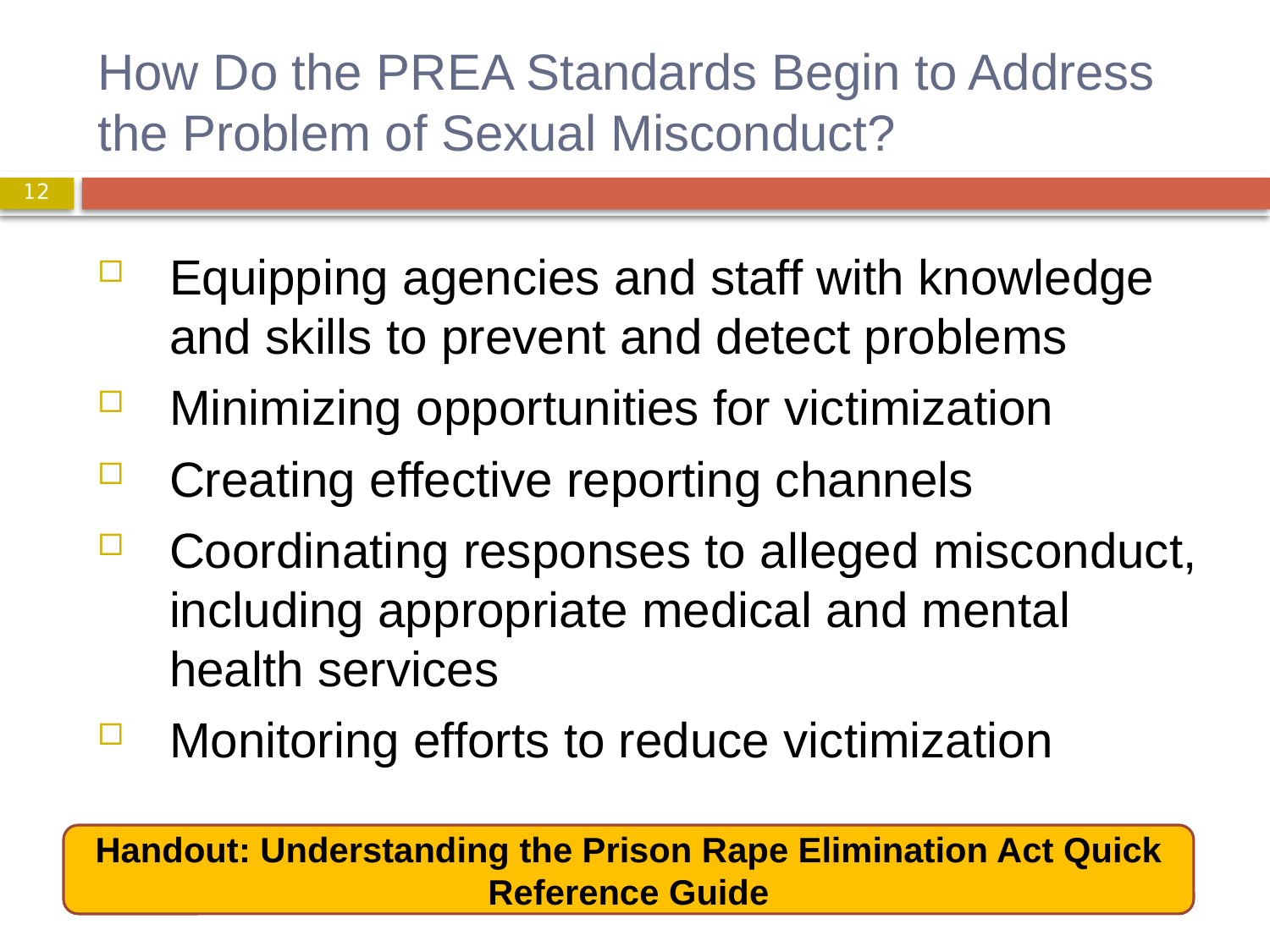

# How Do the PREA Standards Begin to Address the Problem of Sexual Misconduct?
12
Equipping agencies and staff with knowledge and skills to prevent and detect problems
Minimizing opportunities for victimization
Creating effective reporting channels
Coordinating responses to alleged misconduct, including appropriate medical and mental health services
Monitoring efforts to reduce victimization
Handout: Understanding the Prison Rape Elimination Act Quick Reference Guide